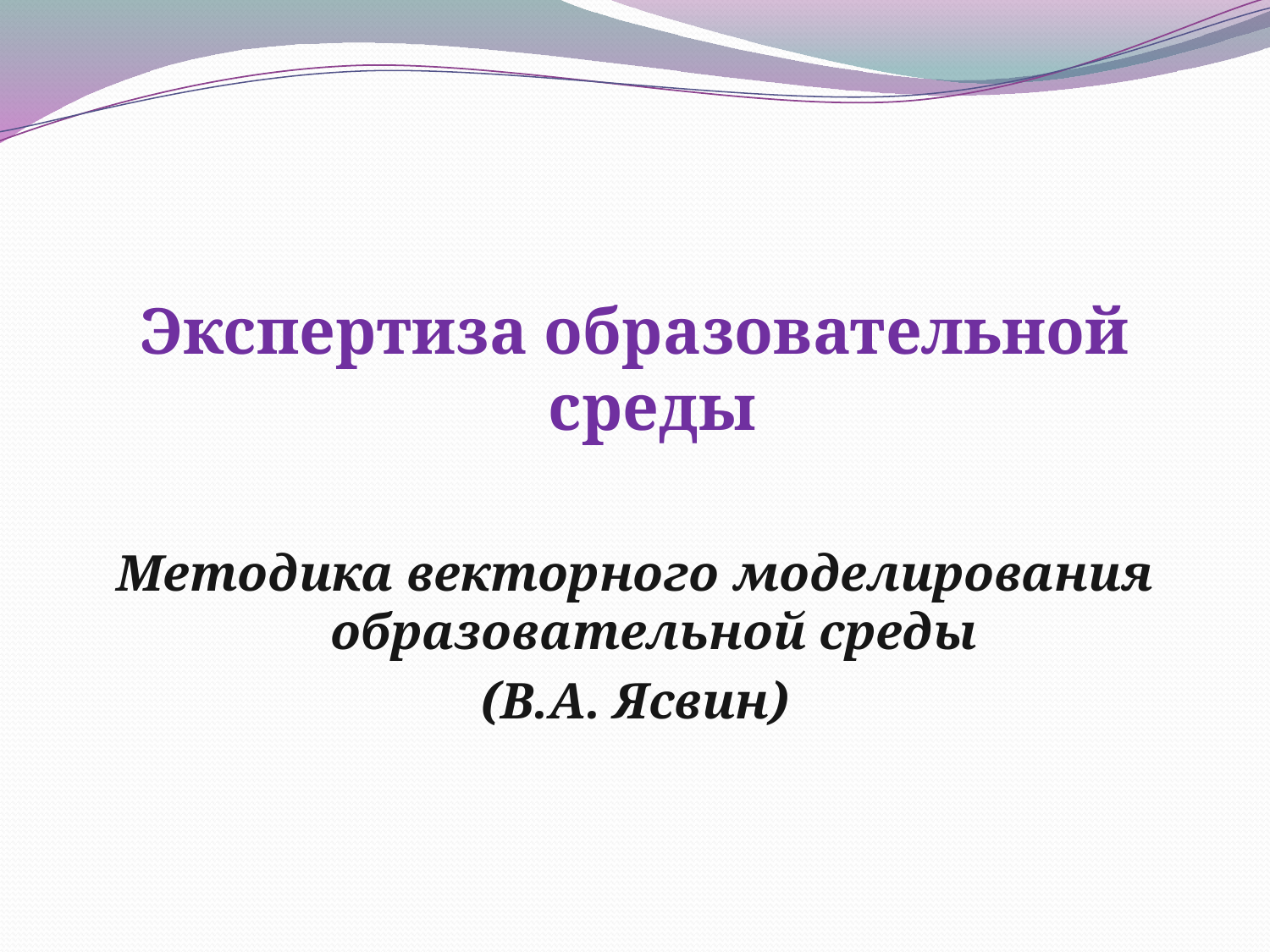

#

Экспертиза образовательной среды

Методика векторного моделирования образовательной среды
(В.А. Ясвин)